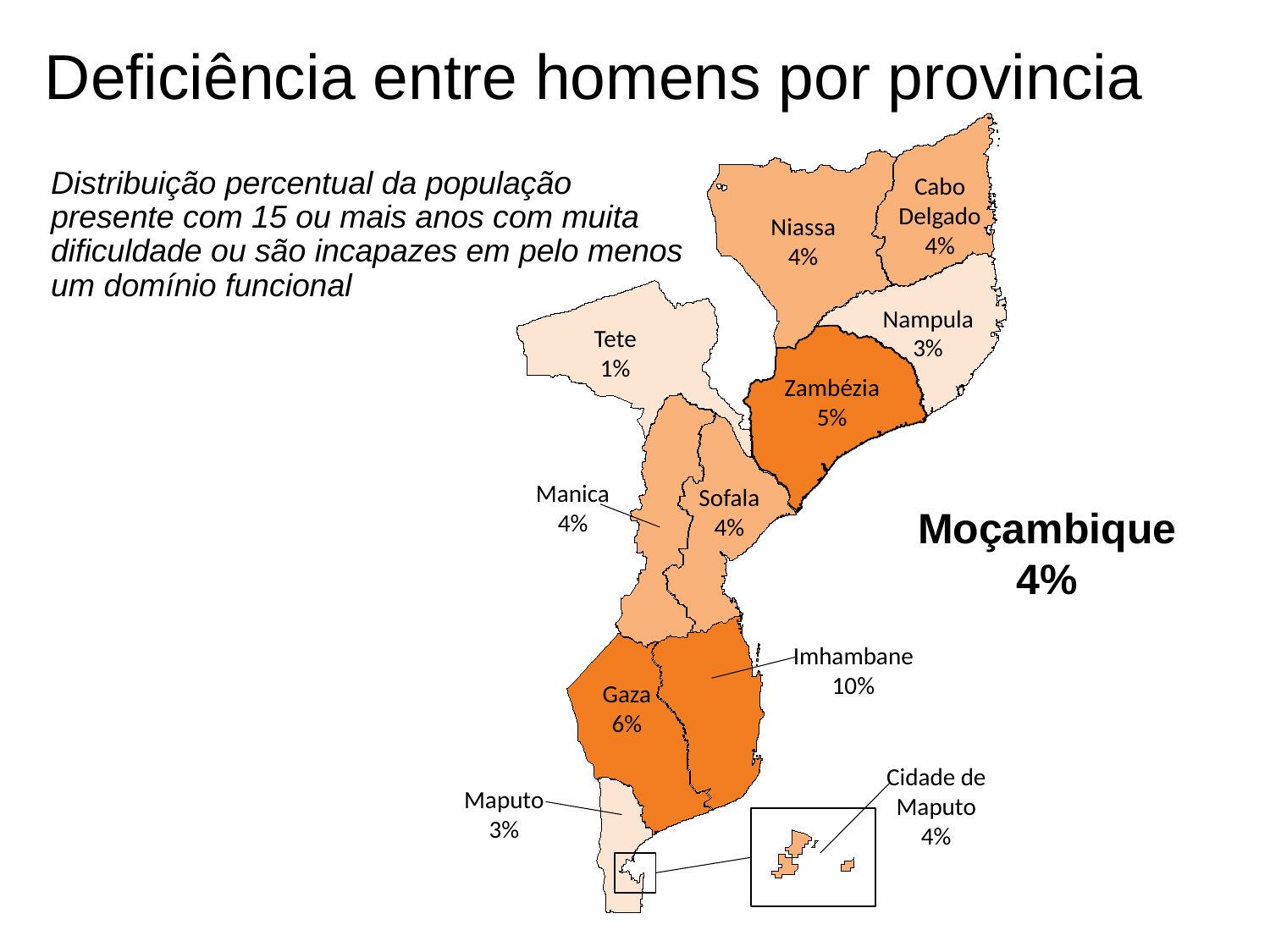

Deficiência entre homens por provincia

Distribuição percentual da população presente com 15 ou mais anos com muita dificuldade ou são incapazes em pelo menos um domínio funcional

Cabo Delgado
4%
Niassa
4%

Nampula
3%
Tete
1%

Zambézia
5%

Manica
4%
Sofala
4%
Moçambique
4%

Imhambane
10%
Gaza
6%
Cidade de Maputo
4%

Maputo
3%